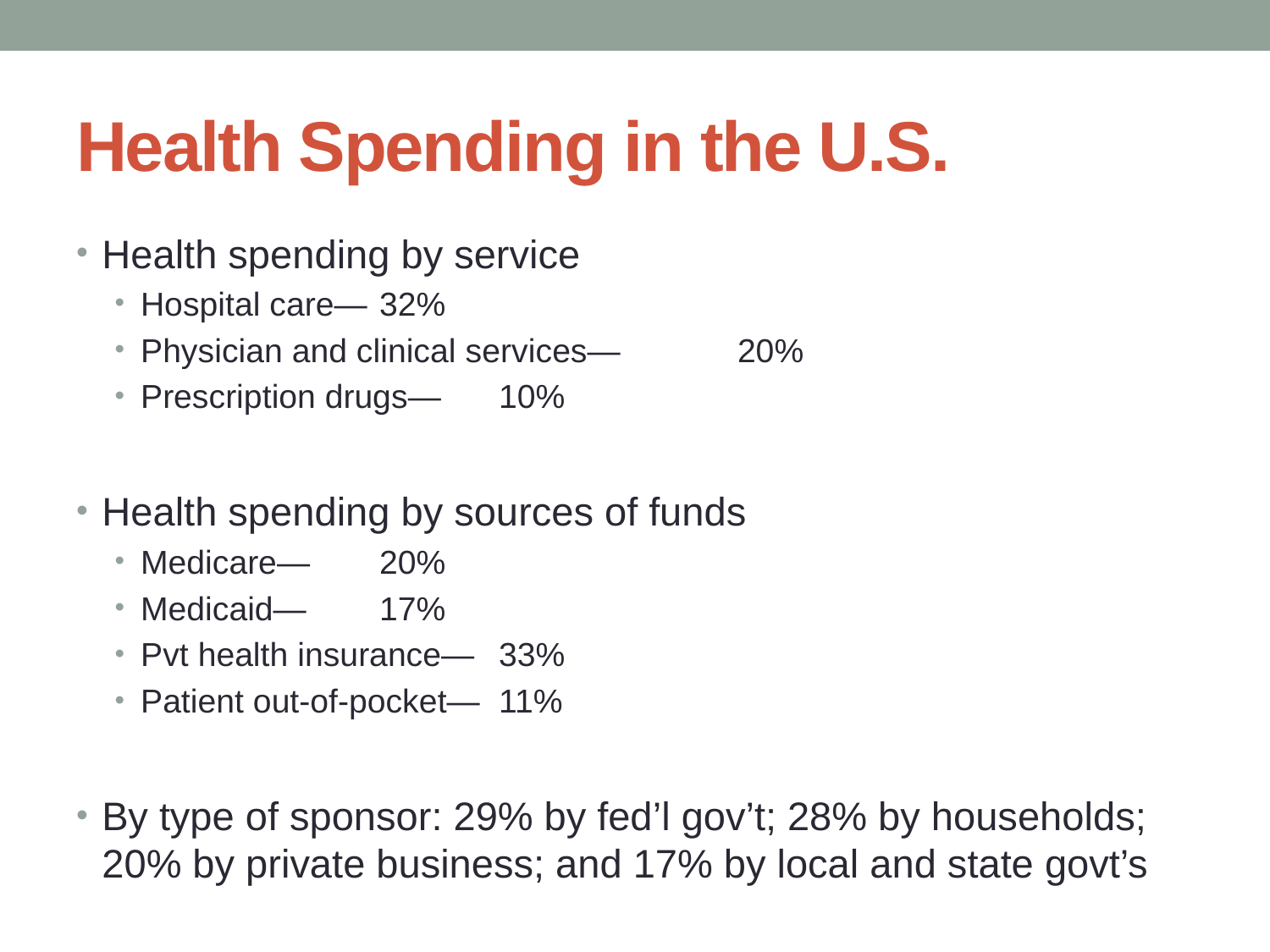

# Health Spending in the U.S.
Health spending by service
Hospital care— 			32%
Physician and clinical services—	20%
Prescription drugs—			10%

Health spending by sources of funds
Medicare— 				20%
Medicaid— 				17%
Pvt health insurance—		33%
Patient out-of-pocket—		11%

By type of sponsor: 29% by fed’l gov’t; 28% by households; 20% by private business; and 17% by local and state govt’s